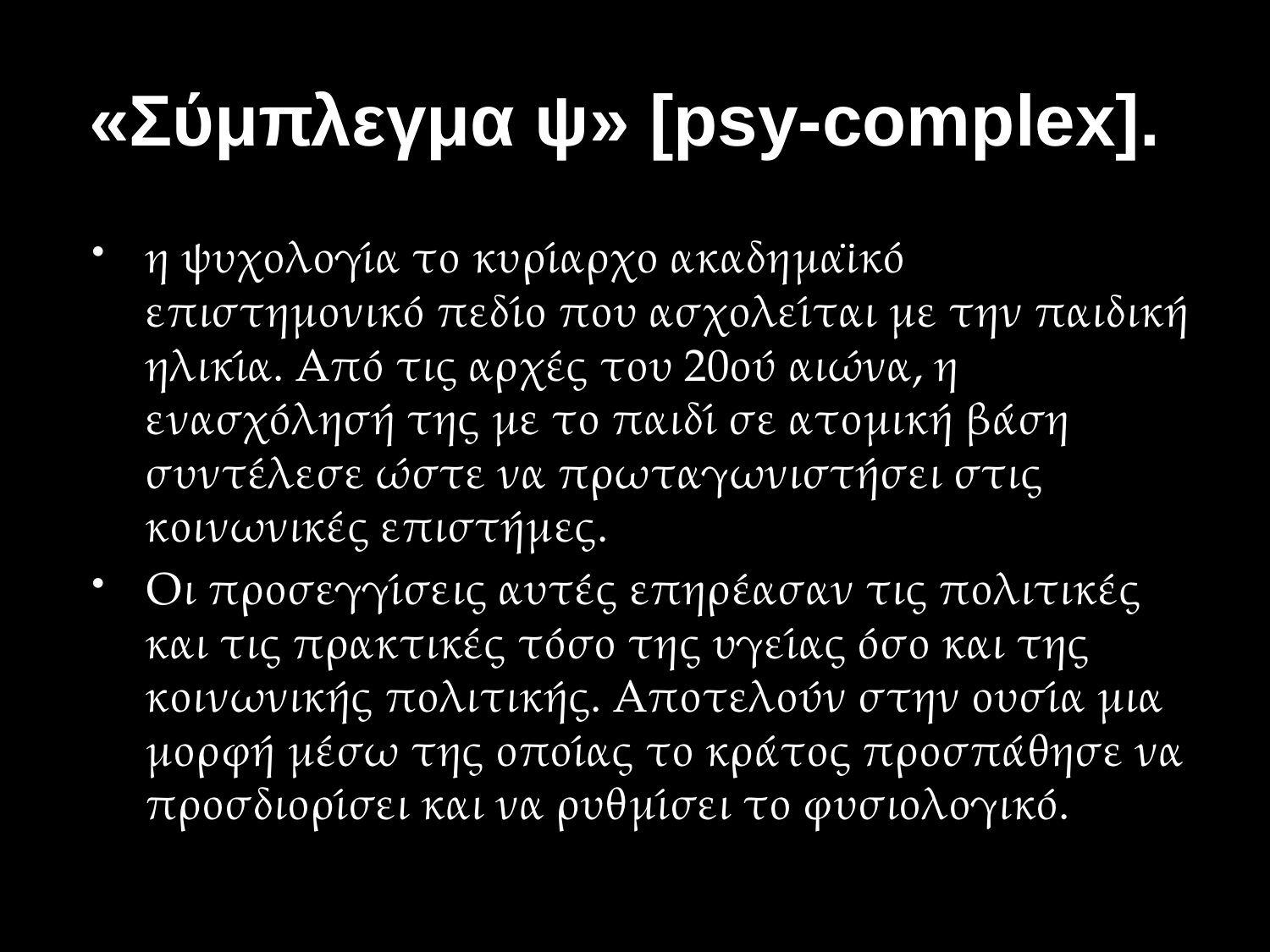

# «Σύμπλεγμα ψ» [psy-complex].
η ψυχολογία το κυρίαρχο ακαδημαϊκό επιστημονικό πεδίο που ασχολείται με την παιδική ηλικία. Από τις αρχές του 20ού αιώνα, η ενασχόλησή της με το παιδί σε ατομική βάση συντέλεσε ώστε να πρωταγωνιστήσει στις κοινωνικές επιστήμες.
Οι προσεγγίσεις αυτές επηρέασαν τις πολιτικές και τις πρακτικές τόσο της υγείας όσο και της κοινωνικής πολιτικής. Αποτελούν στην ουσία μια μορφή μέσω της οποίας το κράτος προσπάθησε να προσδιορίσει και να ρυθμίσει το φυσιολογικό.